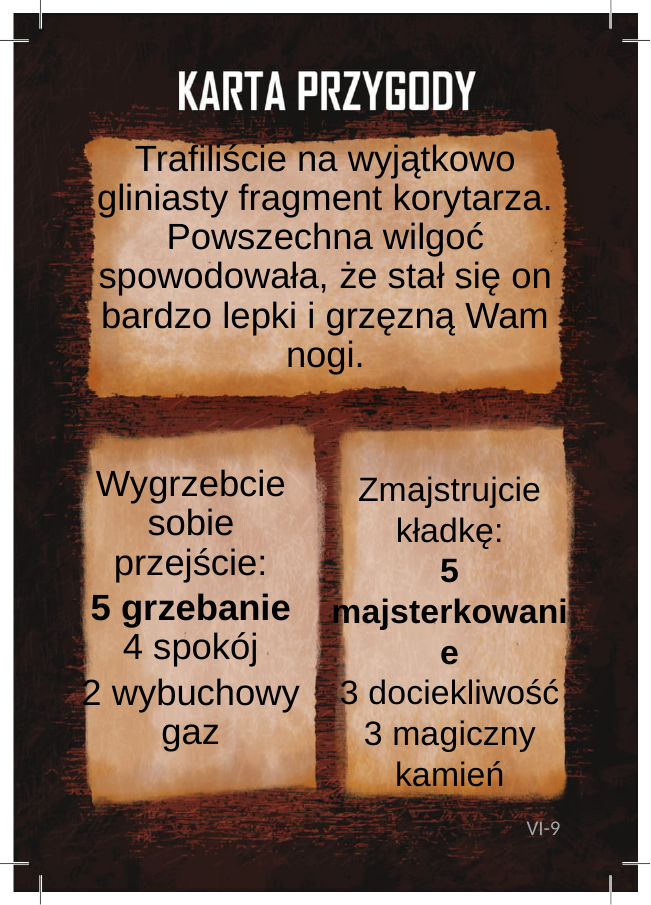

# Trafiliście na wyjątkowo gliniasty fragment korytarza. Powszechna wilgoć spowodowała, że stał się on bardzo lepki i grzęzną Wam nogi.
Zmajstrujcie kładkę:
5 majsterkowanie
3 dociekliwość
3 magiczny kamień
Wygrzebcie sobie przejście:
5 grzebanie
4 spokój
2 wybuchowy gaz
VI-9